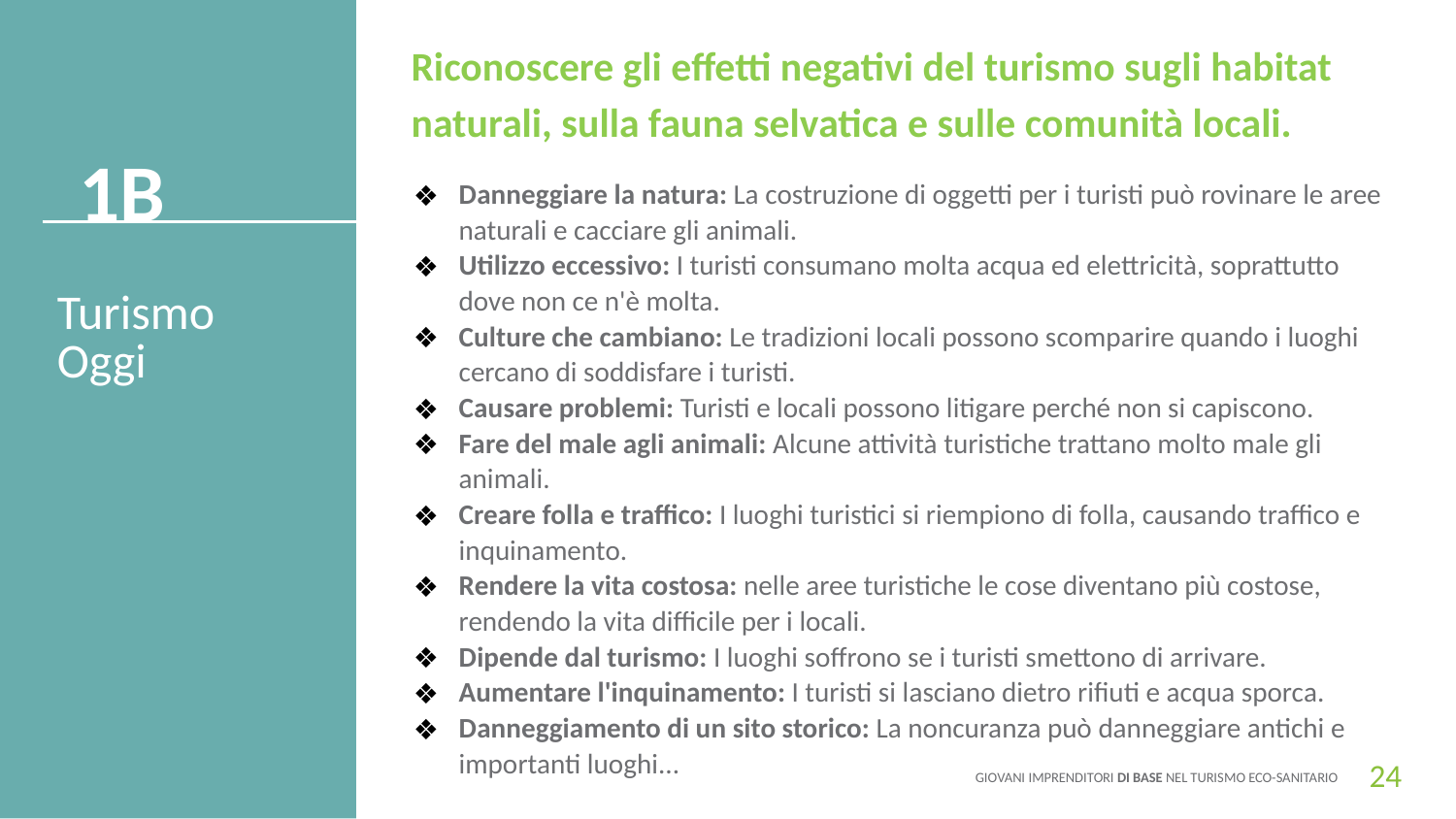

Riconoscere gli effetti negativi del turismo sugli habitat naturali, sulla fauna selvatica e sulle comunità locali.
1B
Danneggiare la natura: La costruzione di oggetti per i turisti può rovinare le aree naturali e cacciare gli animali.
Utilizzo eccessivo: I turisti consumano molta acqua ed elettricità, soprattutto dove non ce n'è molta.
Culture che cambiano: Le tradizioni locali possono scomparire quando i luoghi cercano di soddisfare i turisti.
Causare problemi: Turisti e locali possono litigare perché non si capiscono.
Fare del male agli animali: Alcune attività turistiche trattano molto male gli animali.
Creare folla e traffico: I luoghi turistici si riempiono di folla, causando traffico e inquinamento.
Rendere la vita costosa: nelle aree turistiche le cose diventano più costose, rendendo la vita difficile per i locali.
Dipende dal turismo: I luoghi soffrono se i turisti smettono di arrivare.
Aumentare l'inquinamento: I turisti si lasciano dietro rifiuti e acqua sporca.
Danneggiamento di un sito storico: La noncuranza può danneggiare antichi e importanti luoghi...
-
Turismo
Oggi

24